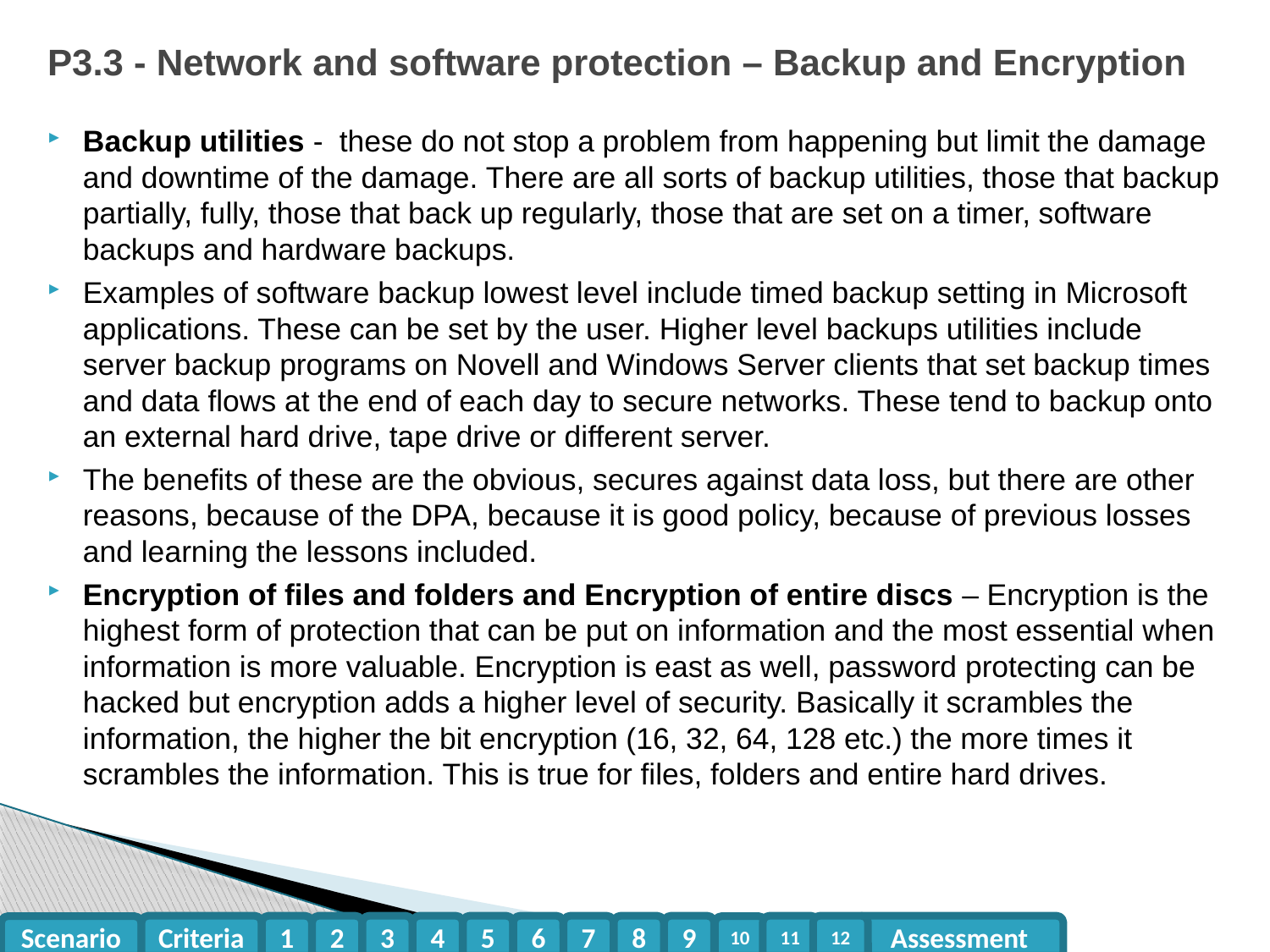

# P3.3 - Network and software protection – Backup and Encryption
Backup utilities -  these do not stop a problem from happening but limit the damage and downtime of the damage. There are all sorts of backup utilities, those that backup partially, fully, those that back up regularly, those that are set on a timer, software backups and hardware backups.
Examples of software backup lowest level include timed backup setting in Microsoft applications. These can be set by the user. Higher level backups utilities include server backup programs on Novell and Windows Server clients that set backup times and data flows at the end of each day to secure networks. These tend to backup onto an external hard drive, tape drive or different server.
The benefits of these are the obvious, secures against data loss, but there are other reasons, because of the DPA, because it is good policy, because of previous losses and learning the lessons included.
Encryption of files and folders and Encryption of entire discs – Encryption is the highest form of protection that can be put on information and the most essential when information is more valuable. Encryption is east as well, password protecting can be hacked but encryption adds a higher level of security. Basically it scrambles the information, the higher the bit encryption (16, 32, 64, 128 etc.) the more times it scrambles the information. This is true for files, folders and entire hard drives.